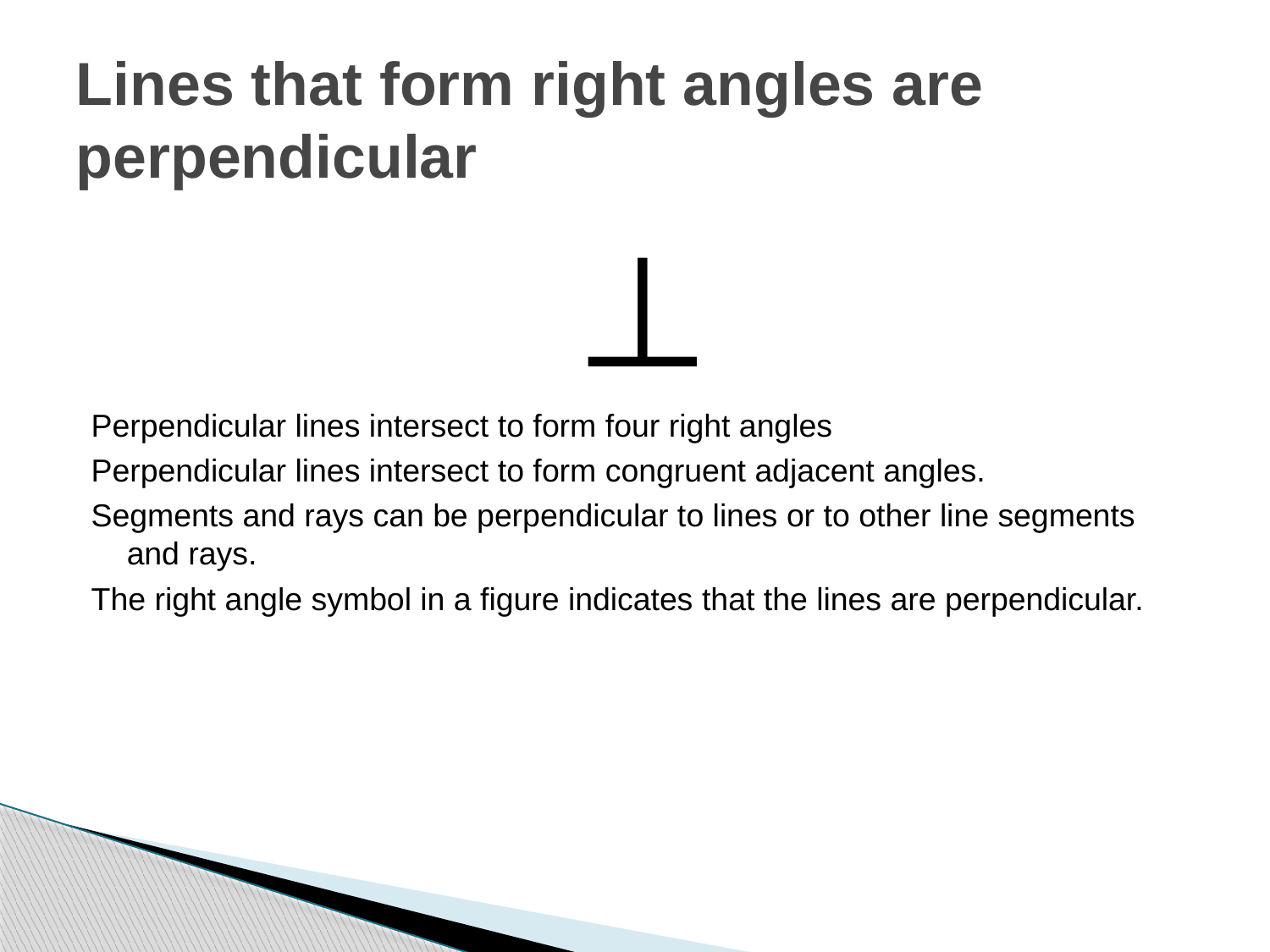

# Lines that form right angles are perpendicular
⊥
Perpendicular lines intersect to form four right angles
Perpendicular lines intersect to form congruent adjacent angles.
Segments and rays can be perpendicular to lines or to other line segments and rays.
The right angle symbol in a figure indicates that the lines are perpendicular.